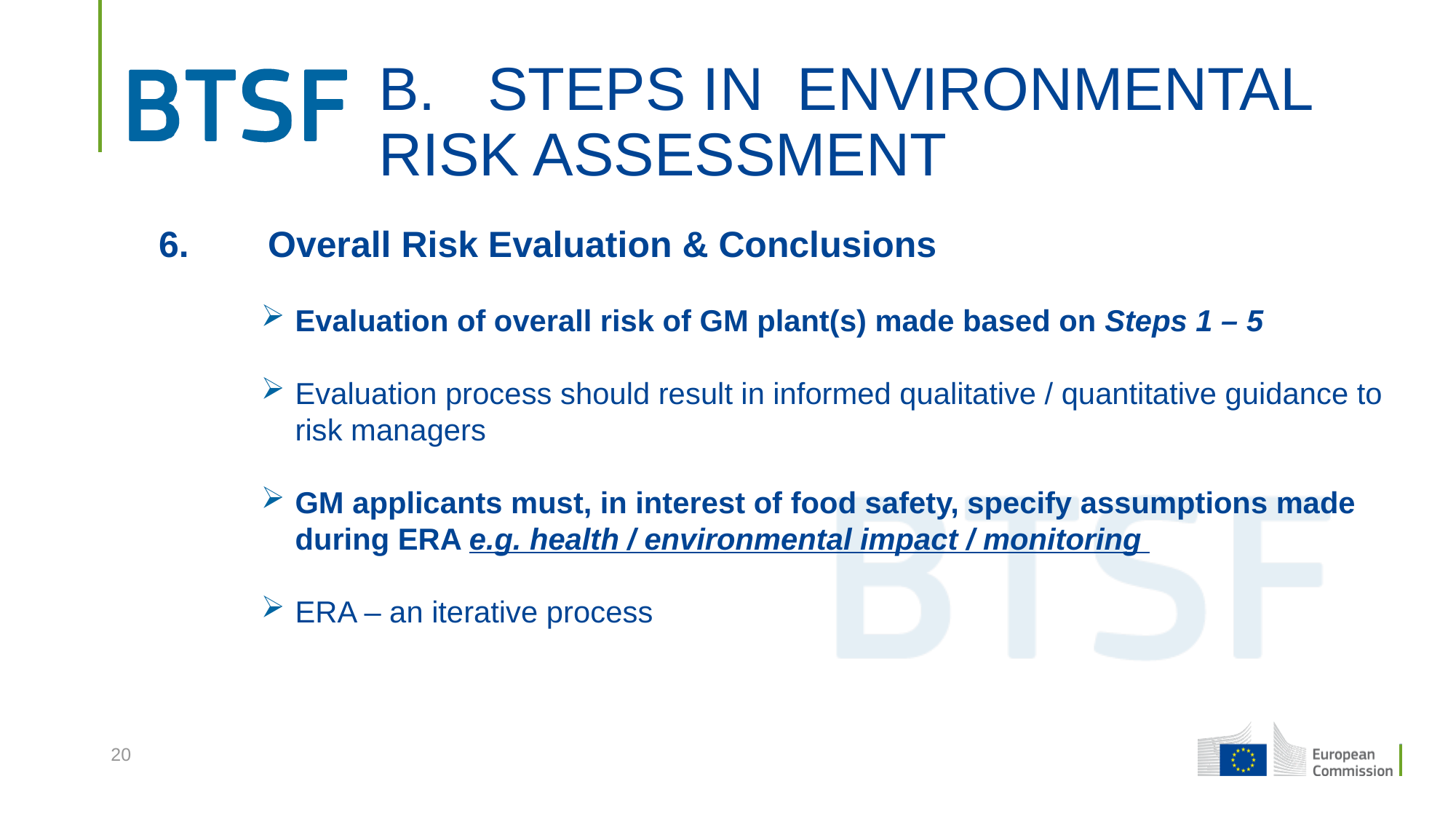

# B.	STEPS IN  ENVIRONMENTAL RISK ASSESSMENT
6.	Overall Risk Evaluation & Conclusions

Evaluation of overall risk of GM plant(s) made based on Steps 1 – 5

Evaluation process should result in informed qualitative / quantitative guidance to risk managers

GM applicants must, in interest of food safety, specify assumptions made during ERA e.g. health / environmental impact / monitoring

ERA – an iterative process

20